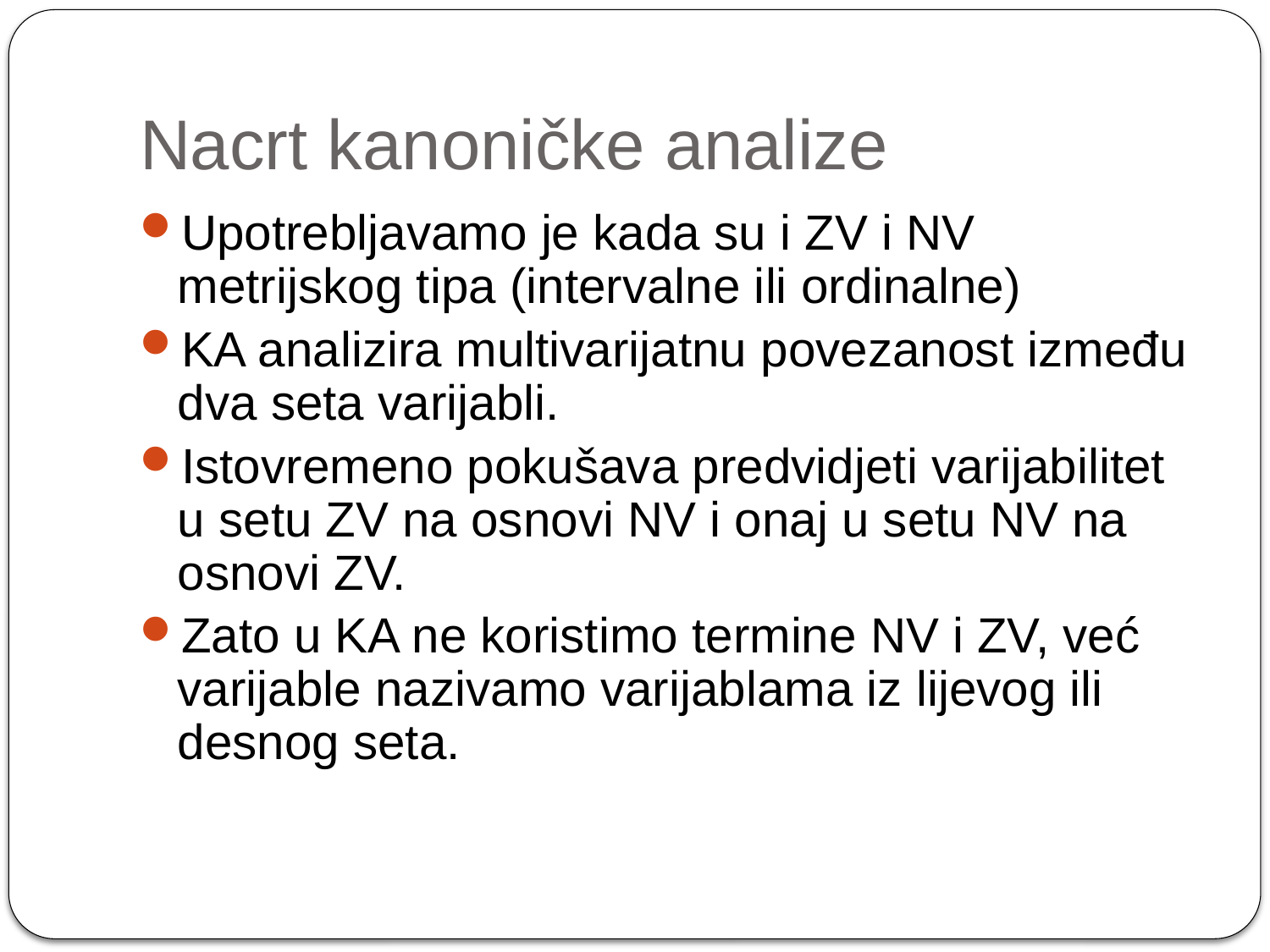

# Nacrt kanoničke analize
Upotrebljavamo je kada su i ZV i NV metrijskog tipa (intervalne ili ordinalne)
KA analizira multivarijatnu povezanost između dva seta varijabli.
Istovremeno pokušava predvidjeti varijabilitet u setu ZV na osnovi NV i onaj u setu NV na osnovi ZV.
Zato u KA ne koristimo termine NV i ZV, već varijable nazivamo varijablama iz lijevog ili desnog seta.